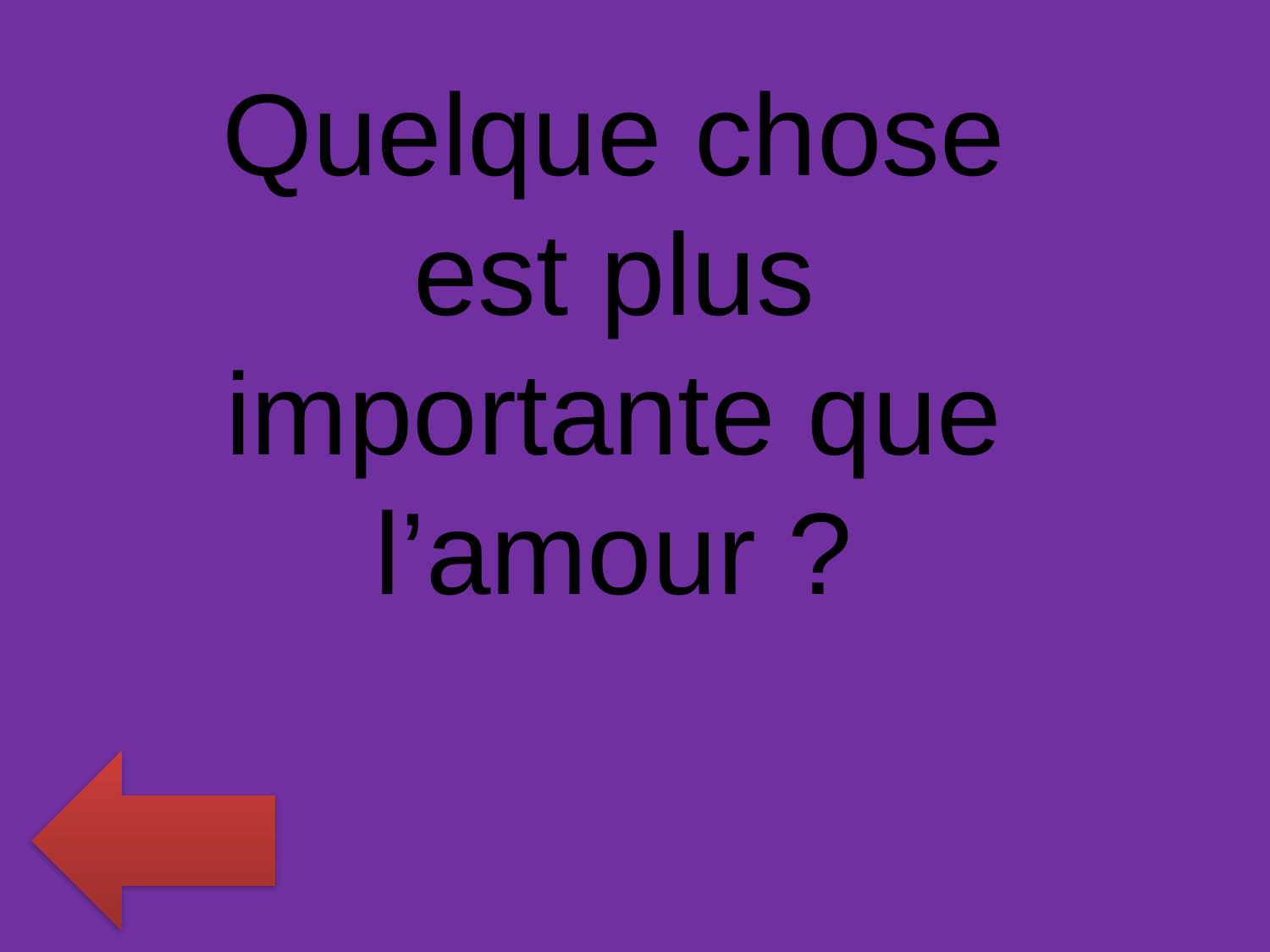

Quelque chose est plus importante que l’amour ?